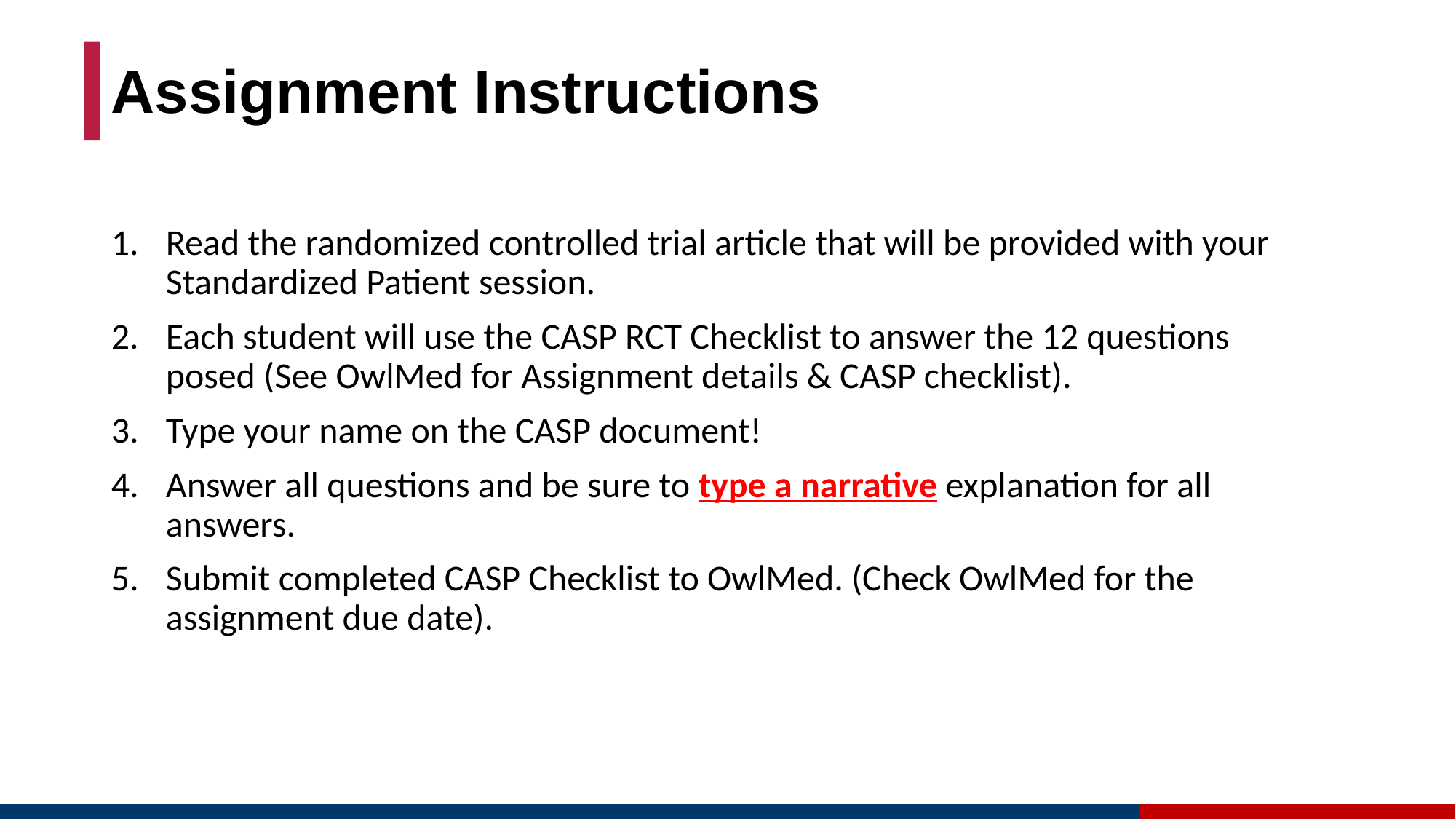

# Assignment Instructions
Read the randomized controlled trial article that will be provided with your Standardized Patient session.
Each student will use the CASP RCT Checklist to answer the 12 questions posed (See OwlMed for Assignment details & CASP checklist).
Type your name on the CASP document!
Answer all questions and be sure to type a narrative explanation for all answers.
Submit completed CASP Checklist to OwlMed. (Check OwlMed for the assignment due date).